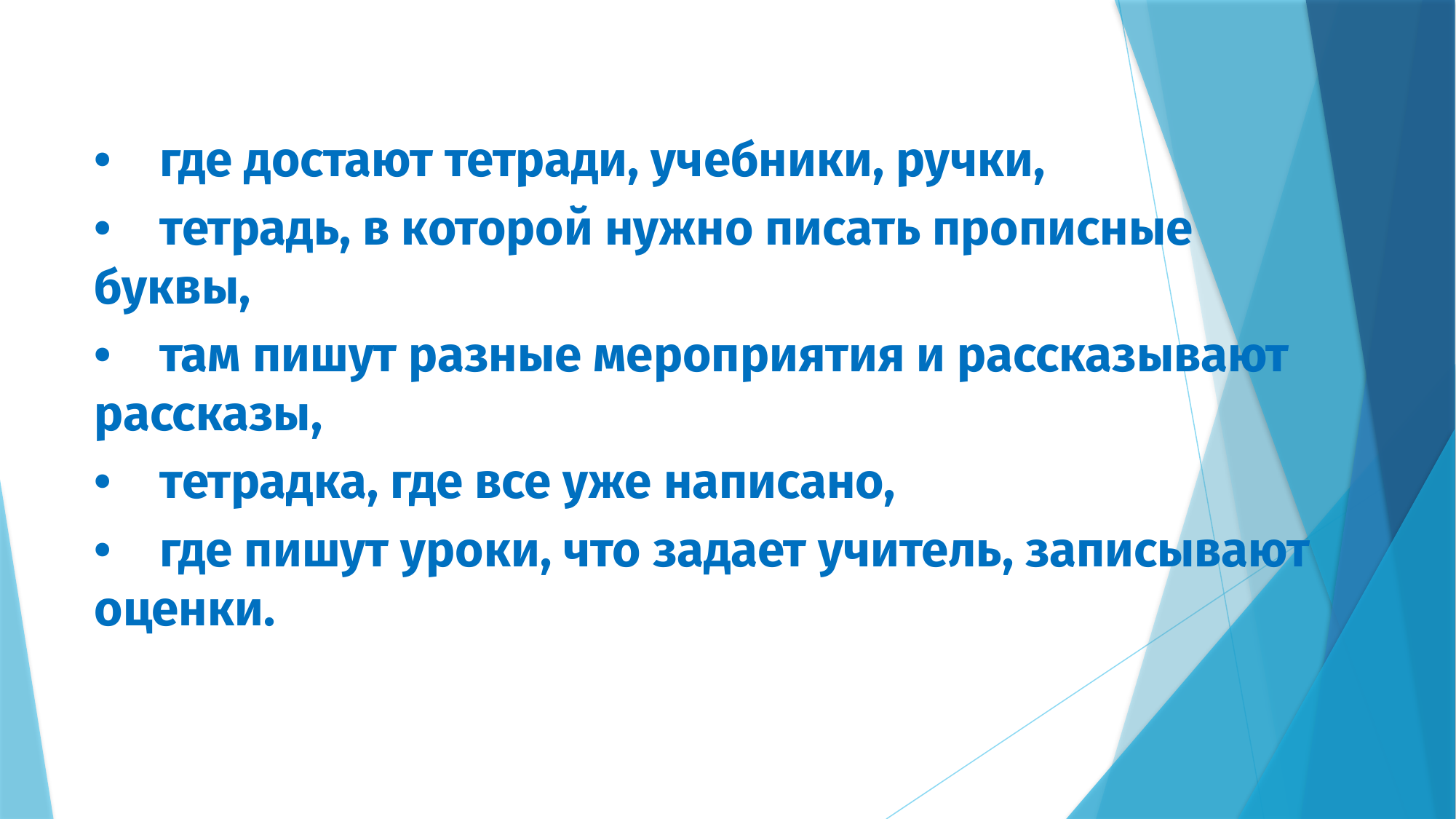

•	где достают тетради, учебники, ручки,
•	тетрадь, в которой нужно писать прописные буквы,
•	там пишут разные мероприятия и рассказывают рассказы,
•	тетрадка, где все уже написано,
•	где пишут уроки, что задает учитель, записывают оценки.